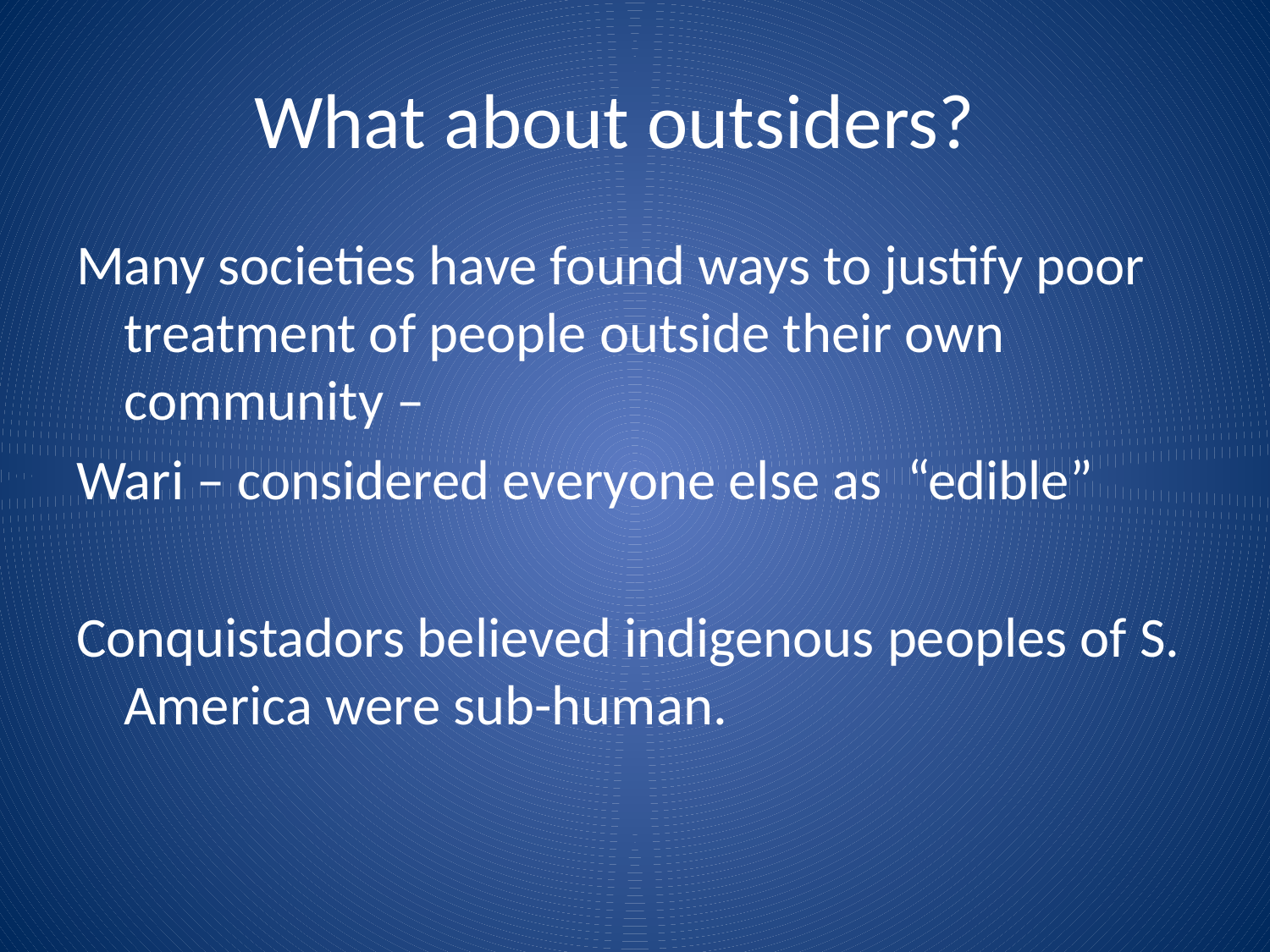

# What about outsiders?
Many societies have found ways to justify poor treatment of people outside their own community –
Wari – considered everyone else as  “edible”

Conquistadors believed indigenous peoples of S. America were sub-human.